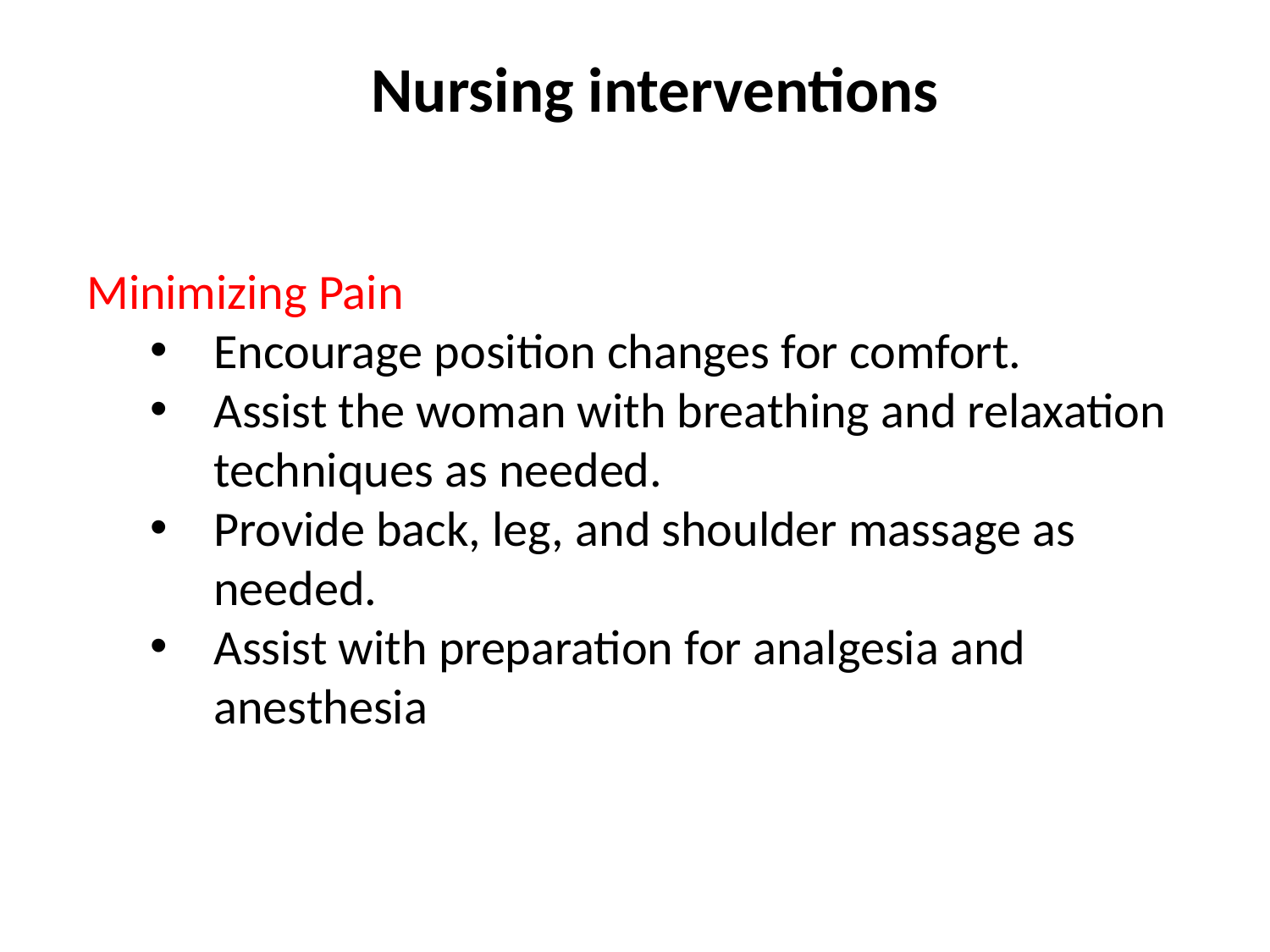

Nursing interventions
Minimizing Pain
Encourage position changes for comfort.
Assist the woman with breathing and relaxation techniques as needed.
Provide back, leg, and shoulder massage as needed.
Assist with preparation for analgesia and anesthesia